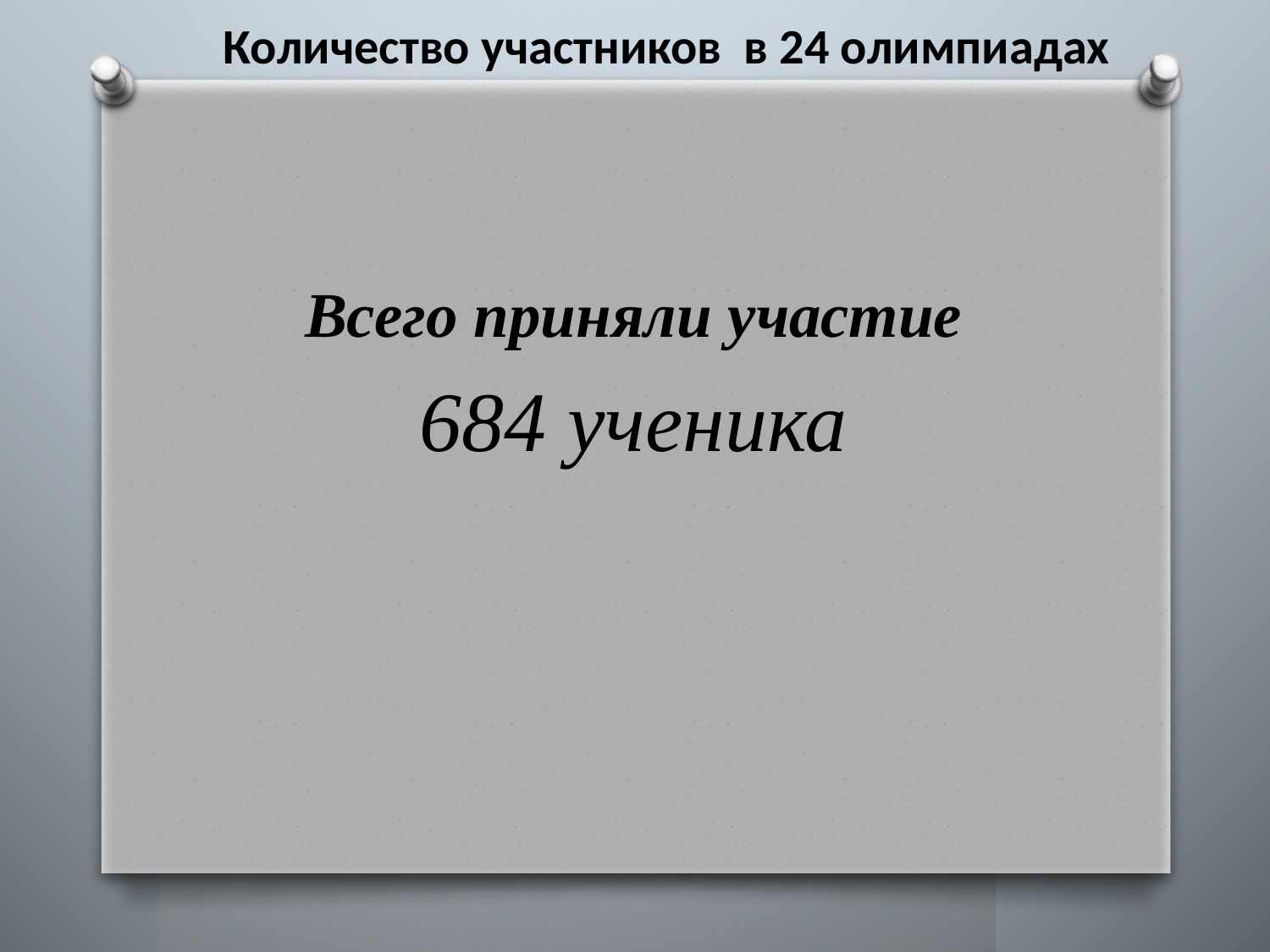

# Количество участников  в 24 олимпиадах

Всего приняли участие
684 ученика